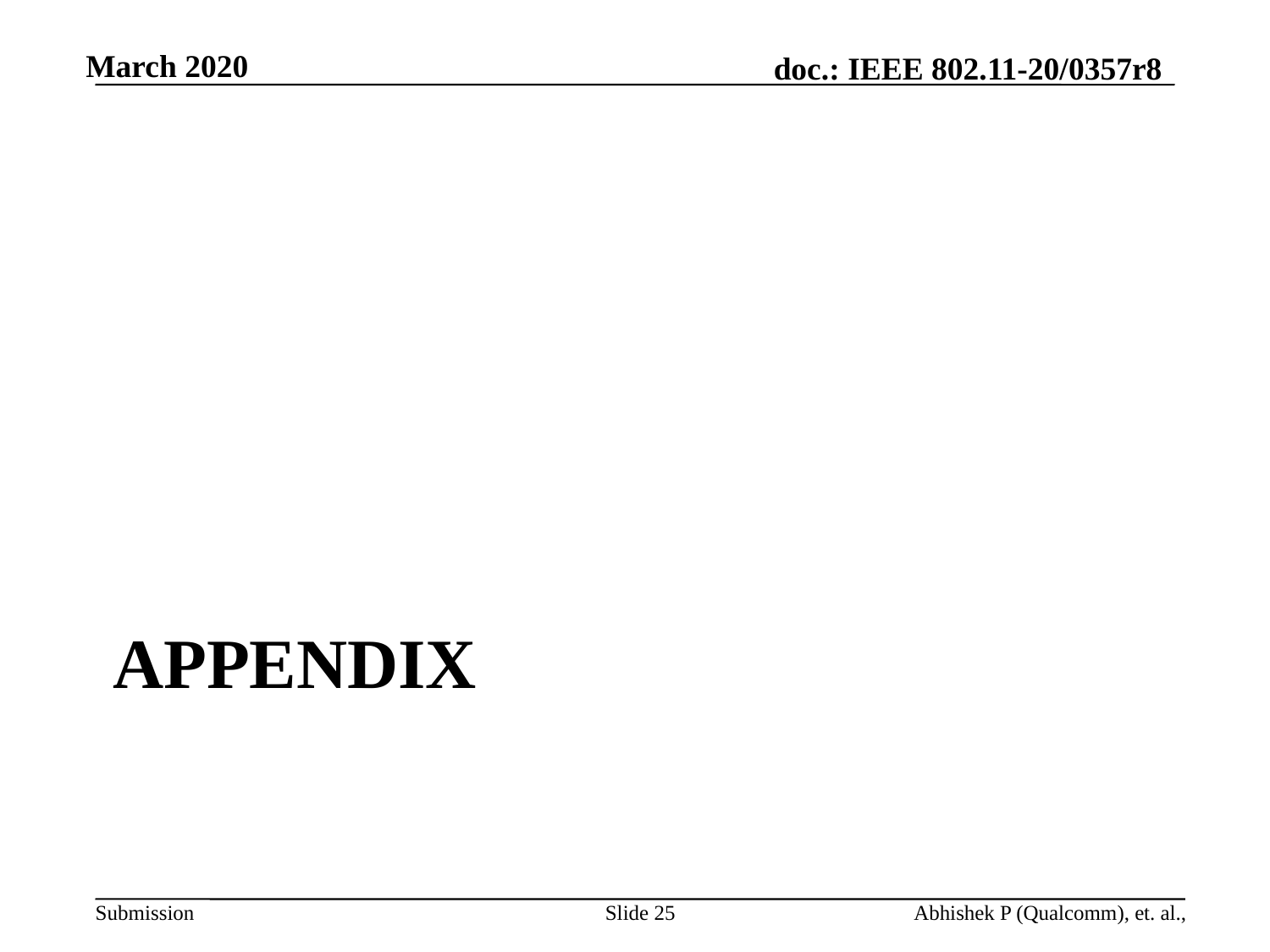

# Appendix
Slide 25
Abhishek P (Qualcomm), et. al.,